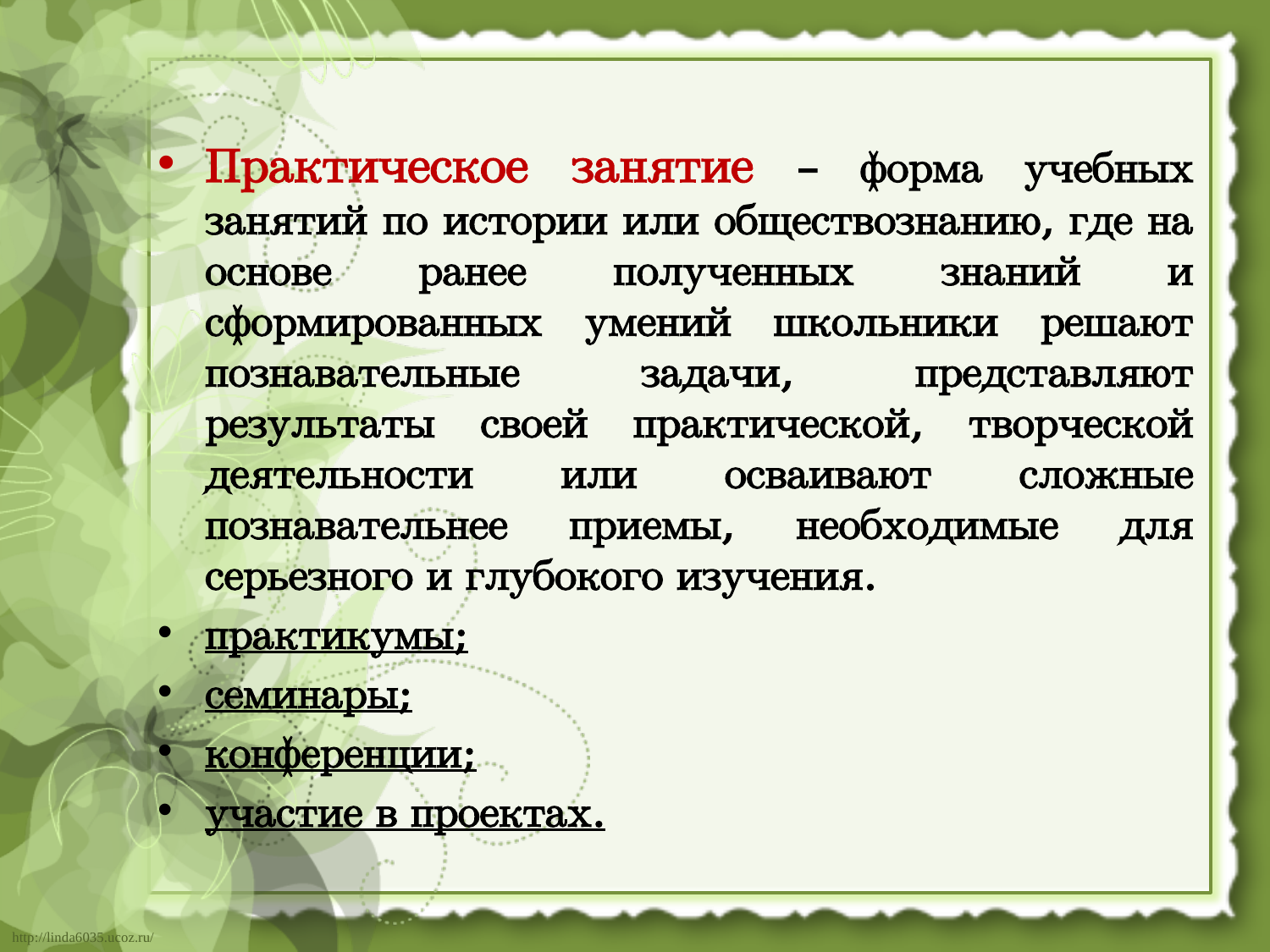

Практическое занятие – форма учебных занятий по истории или обществознанию, где на основе ранее полученных знаний и сформированных умений школьники решают познавательные задачи, представляют результаты своей практической, творческой деятельности или осваивают сложные познавательнее приемы, необходимые для серьезного и глубокого изучения.
практикумы;
семинары;
конференции;
участие в проектах.